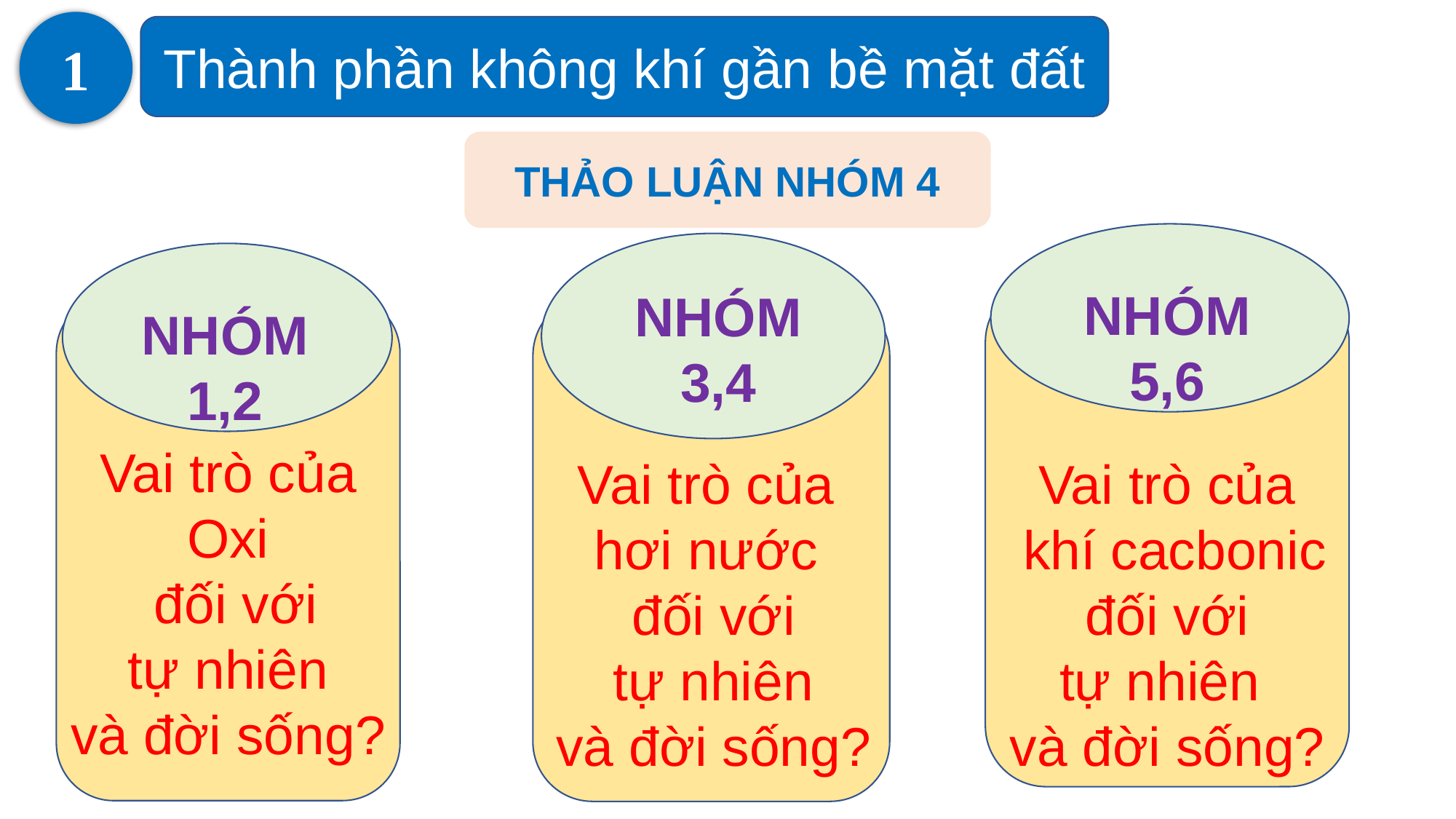

1
Thành phần không khí gần bề mặt đất
THẢO LUẬN NHÓM 4

NHÓM 5,6
Vai trò của
 khí cacbonic
 đối với
tự nhiên
và đời sống?

NHÓM 3,4
Vai trò của
hơi nước
đối với
 tự nhiên
và đời sống?

NHÓM 1,2
Vai trò của Oxi
 đối với
 tự nhiên
và đời sống?